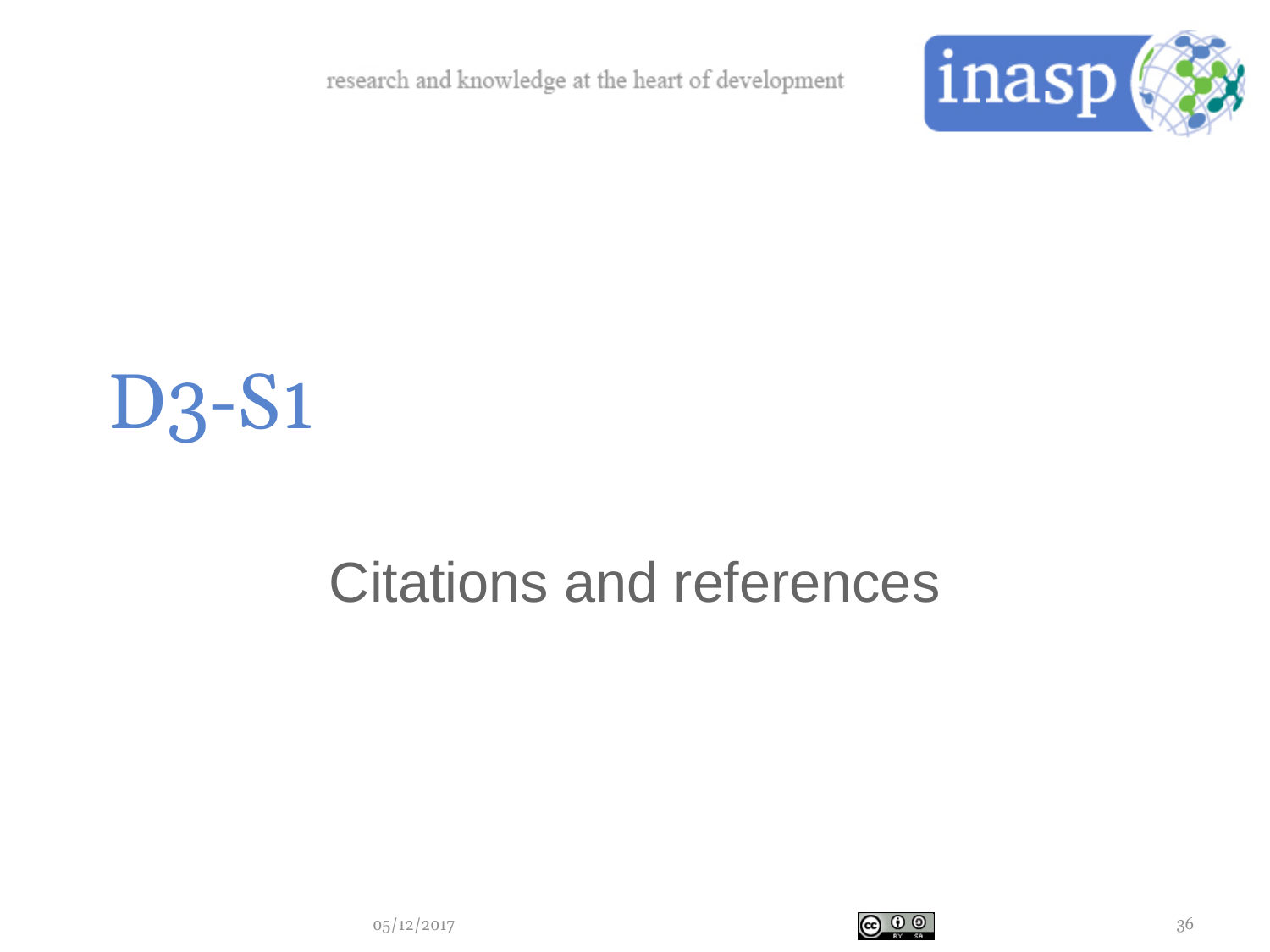

# D3-S1
Citations and references
05/12/2017

36